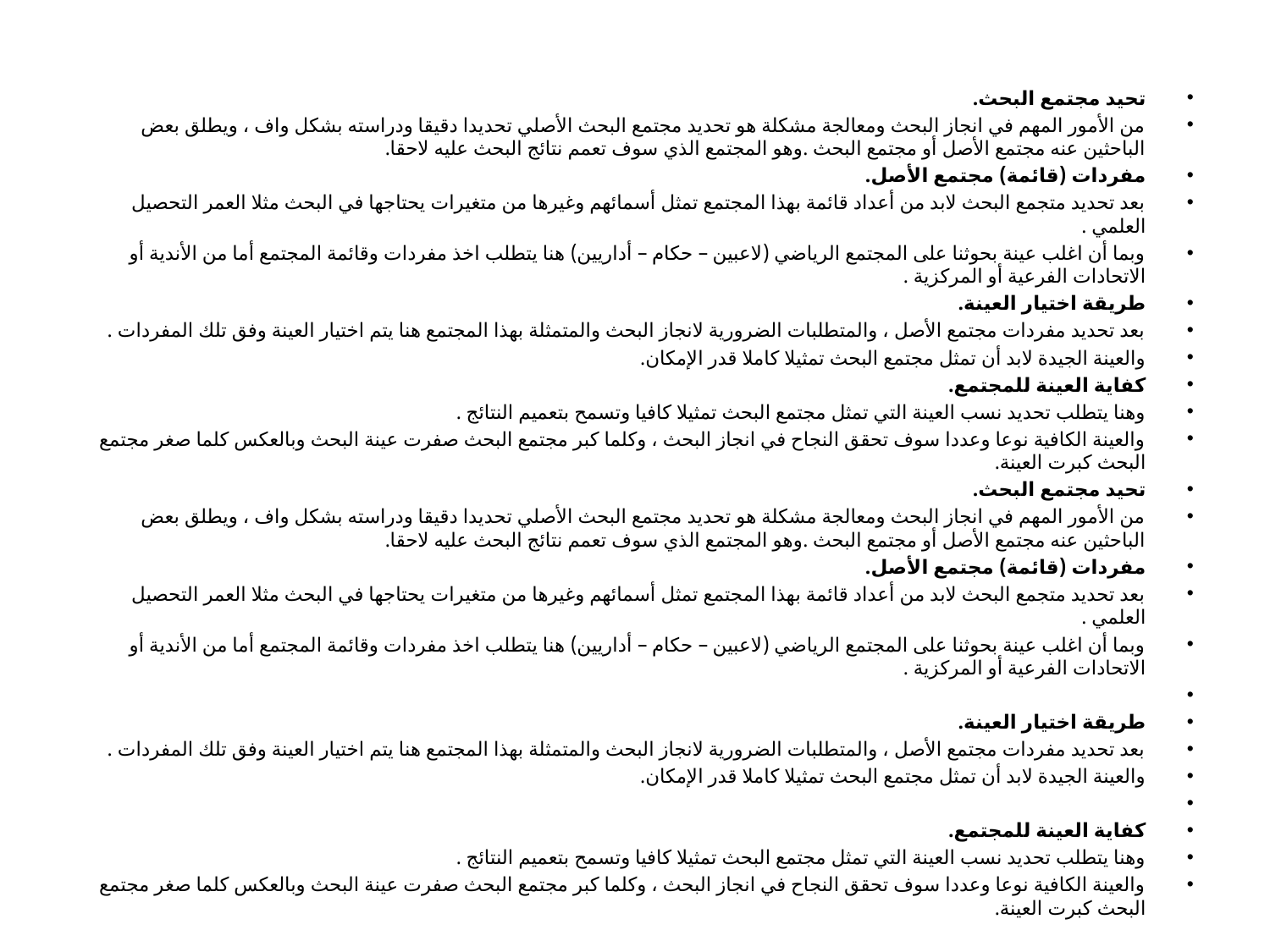

تحيد مجتمع البحث.
من الأمور المهم في انجاز البحث ومعالجة مشكلة هو تحديد مجتمع البحث الأصلي تحديدا دقيقا ودراسته بشكل واف ، ويطلق بعض الباحثين عنه مجتمع الأصل أو مجتمع البحث .وهو المجتمع الذي سوف تعمم نتائج البحث عليه لاحقا.
مفردات (قائمة) مجتمع الأصل.
بعد تحديد متجمع البحث لابد من أعداد قائمة بهذا المجتمع تمثل أسمائهم وغيرها من متغيرات يحتاجها في البحث مثلا العمر التحصيل العلمي .
وبما أن اغلب عينة بحوثنا على المجتمع الرياضي (لاعبين – حكام – أداريين) هنا يتطلب اخذ مفردات وقائمة المجتمع أما من الأندية أو الاتحادات الفرعية أو المركزية .
طريقة اختيار العينة.
بعد تحديد مفردات مجتمع الأصل ، والمتطلبات الضرورية لانجاز البحث والمتمثلة بهذا المجتمع هنا يتم اختيار العينة وفق تلك المفردات .
والعينة الجيدة لابد أن تمثل مجتمع البحث تمثيلا كاملا قدر الإمكان.
كفاية العينة للمجتمع.
وهنا يتطلب تحديد نسب العينة التي تمثل مجتمع البحث تمثيلا كافيا وتسمح بتعميم النتائج .
والعينة الكافية نوعا وعددا سوف تحقق النجاح في انجاز البحث ، وكلما كبر مجتمع البحث صفرت عينة البحث وبالعكس كلما صغر مجتمع البحث كبرت العينة.
تحيد مجتمع البحث.
من الأمور المهم في انجاز البحث ومعالجة مشكلة هو تحديد مجتمع البحث الأصلي تحديدا دقيقا ودراسته بشكل واف ، ويطلق بعض الباحثين عنه مجتمع الأصل أو مجتمع البحث .وهو المجتمع الذي سوف تعمم نتائج البحث عليه لاحقا.
مفردات (قائمة) مجتمع الأصل.
بعد تحديد متجمع البحث لابد من أعداد قائمة بهذا المجتمع تمثل أسمائهم وغيرها من متغيرات يحتاجها في البحث مثلا العمر التحصيل العلمي .
وبما أن اغلب عينة بحوثنا على المجتمع الرياضي (لاعبين – حكام – أداريين) هنا يتطلب اخذ مفردات وقائمة المجتمع أما من الأندية أو الاتحادات الفرعية أو المركزية .

طريقة اختيار العينة.
بعد تحديد مفردات مجتمع الأصل ، والمتطلبات الضرورية لانجاز البحث والمتمثلة بهذا المجتمع هنا يتم اختيار العينة وفق تلك المفردات .
والعينة الجيدة لابد أن تمثل مجتمع البحث تمثيلا كاملا قدر الإمكان.

كفاية العينة للمجتمع.
وهنا يتطلب تحديد نسب العينة التي تمثل مجتمع البحث تمثيلا كافيا وتسمح بتعميم النتائج .
والعينة الكافية نوعا وعددا سوف تحقق النجاح في انجاز البحث ، وكلما كبر مجتمع البحث صفرت عينة البحث وبالعكس كلما صغر مجتمع البحث كبرت العينة.